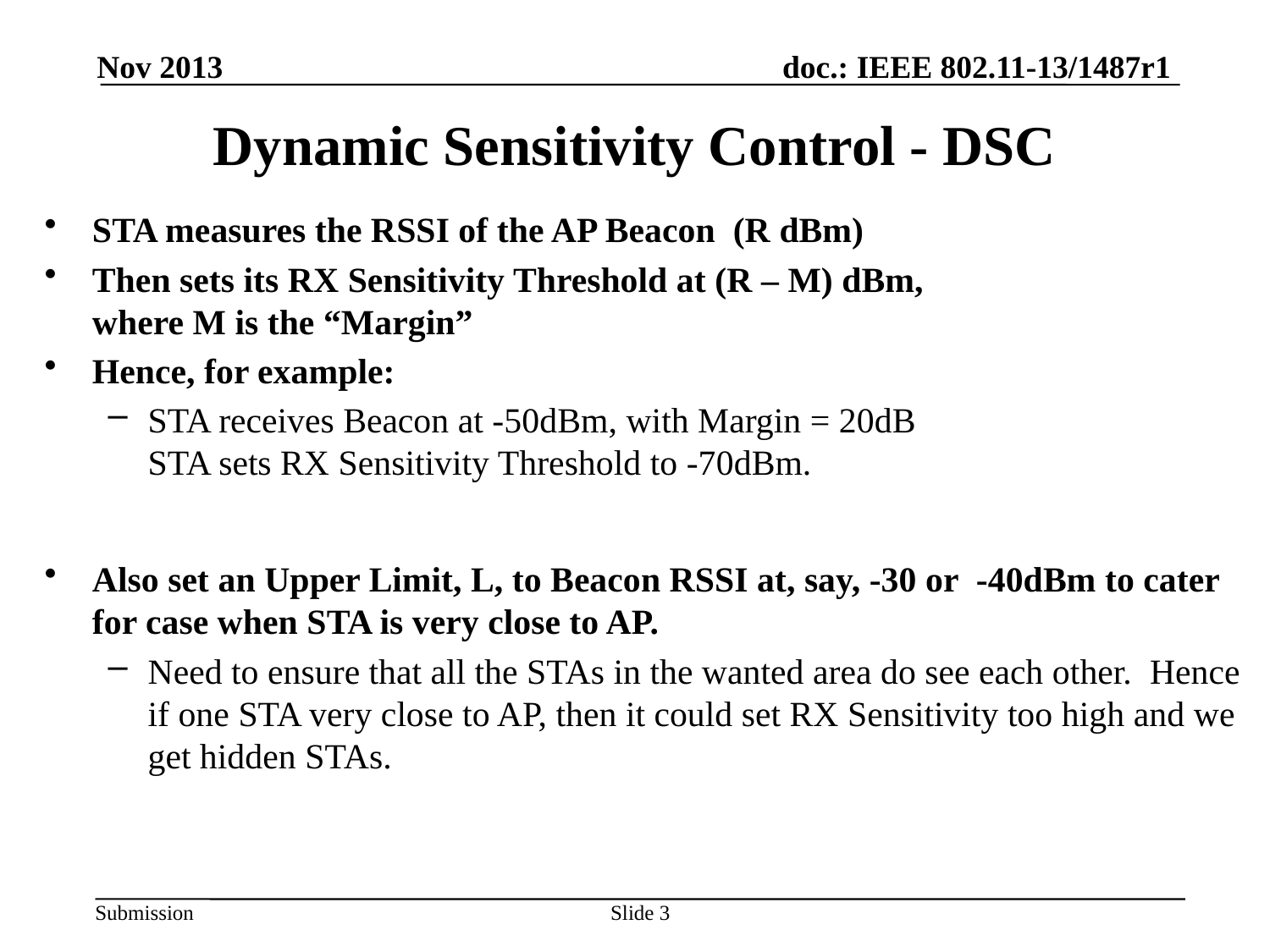

Nov 2013
# Dynamic Sensitivity Control - DSC
STA measures the RSSI of the AP Beacon  (R dBm)
Then sets its RX Sensitivity Threshold at (R – M) dBm,
where M is the “Margin”
Hence, for example:
STA receives Beacon at -50dBm, with Margin = 20dB
STA sets RX Sensitivity Threshold to -70dBm.

Also set an Upper Limit, L, to Beacon RSSI at, say, -30 or  -40dBm to cater for case when STA is very close to AP.
Need to ensure that all the STAs in the wanted area do see each other.  Hence if one STA very close to AP, then it could set RX Sensitivity too high and we get hidden STAs.

Slide 3
Graham Smith, DSP Group